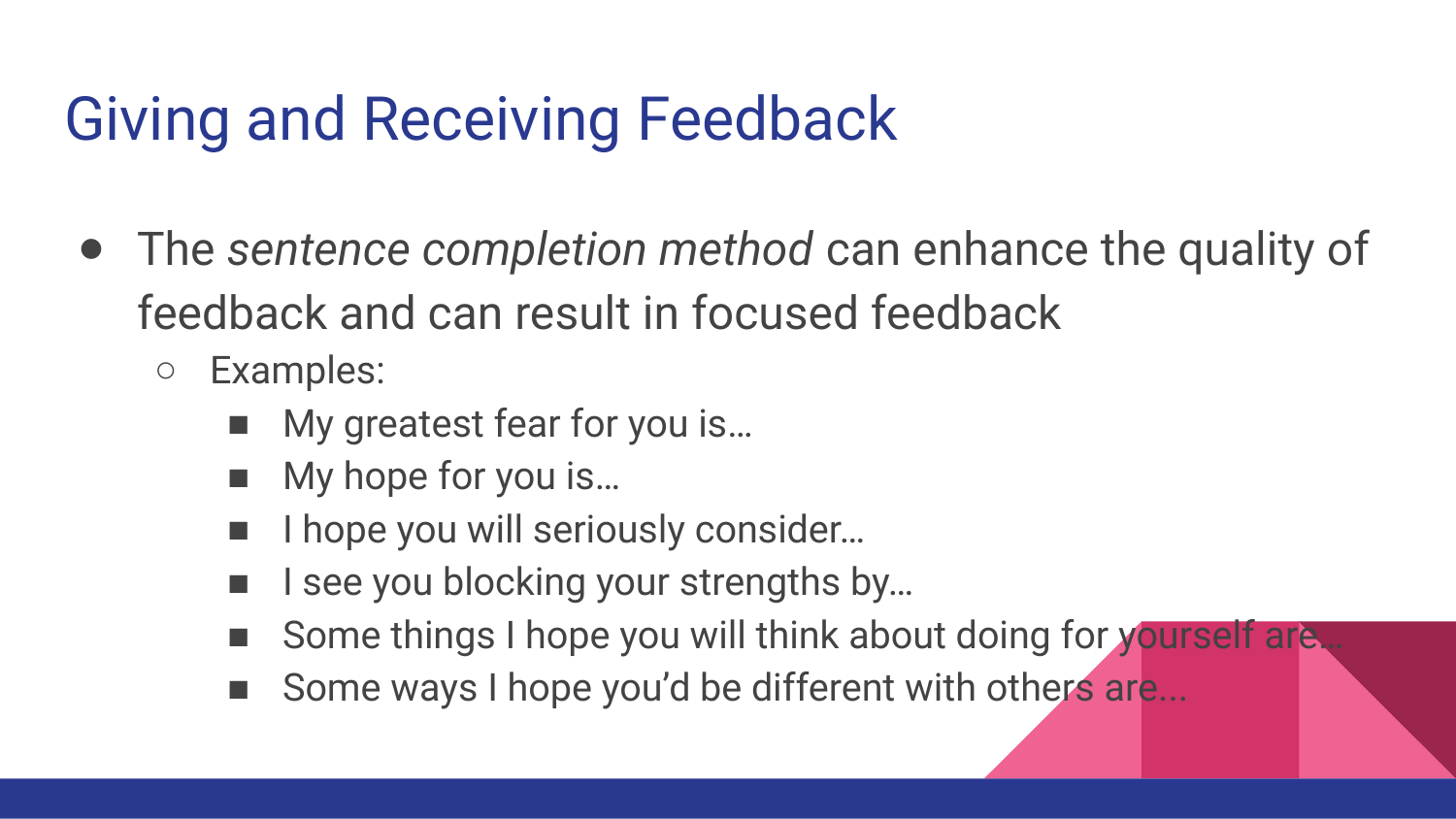

# Giving and Receiving Feedback
The sentence completion method can enhance the quality of feedback and can result in focused feedback
Examples:
My greatest fear for you is…
My hope for you is…
I hope you will seriously consider…
I see you blocking your strengths by…
Some things I hope you will think about doing for yourself are…
Some ways I hope you’d be different with others are...